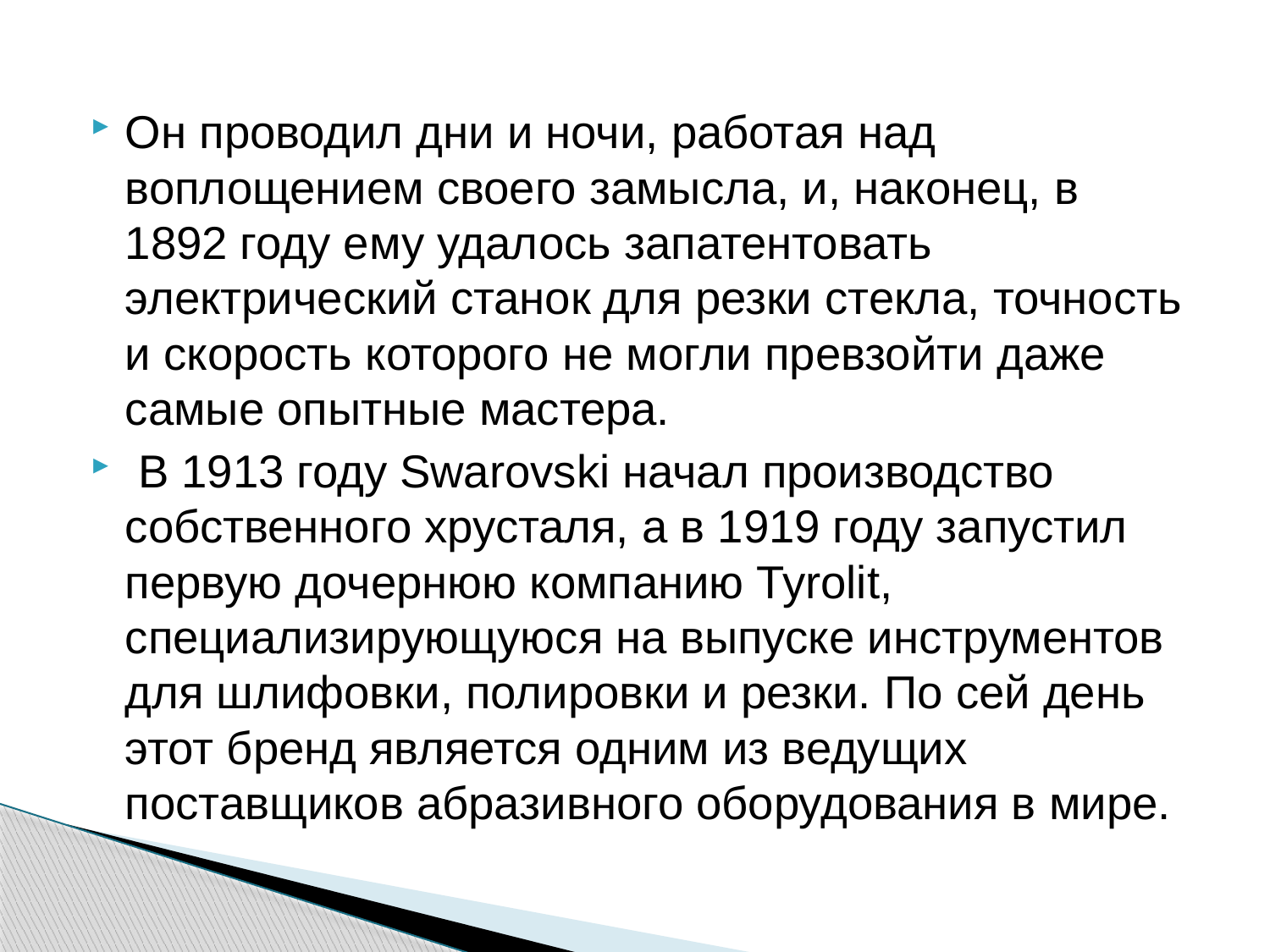

Он проводил дни и ночи, работая над воплощением своего замысла, и, наконец, в 1892 году ему удалось запатентовать электрический станок для резки стекла, точность и скорость которого не могли превзойти даже самые опытные мастера.
 В 1913 году Swarovski начал производство собственного хрусталя, а в 1919 году запустил первую дочернюю компанию Tyrolit, специализирующуюся на выпуске инструментов для шлифовки, полировки и резки. По сей день этот бренд является одним из ведущих поставщиков абразивного оборудования в мире.